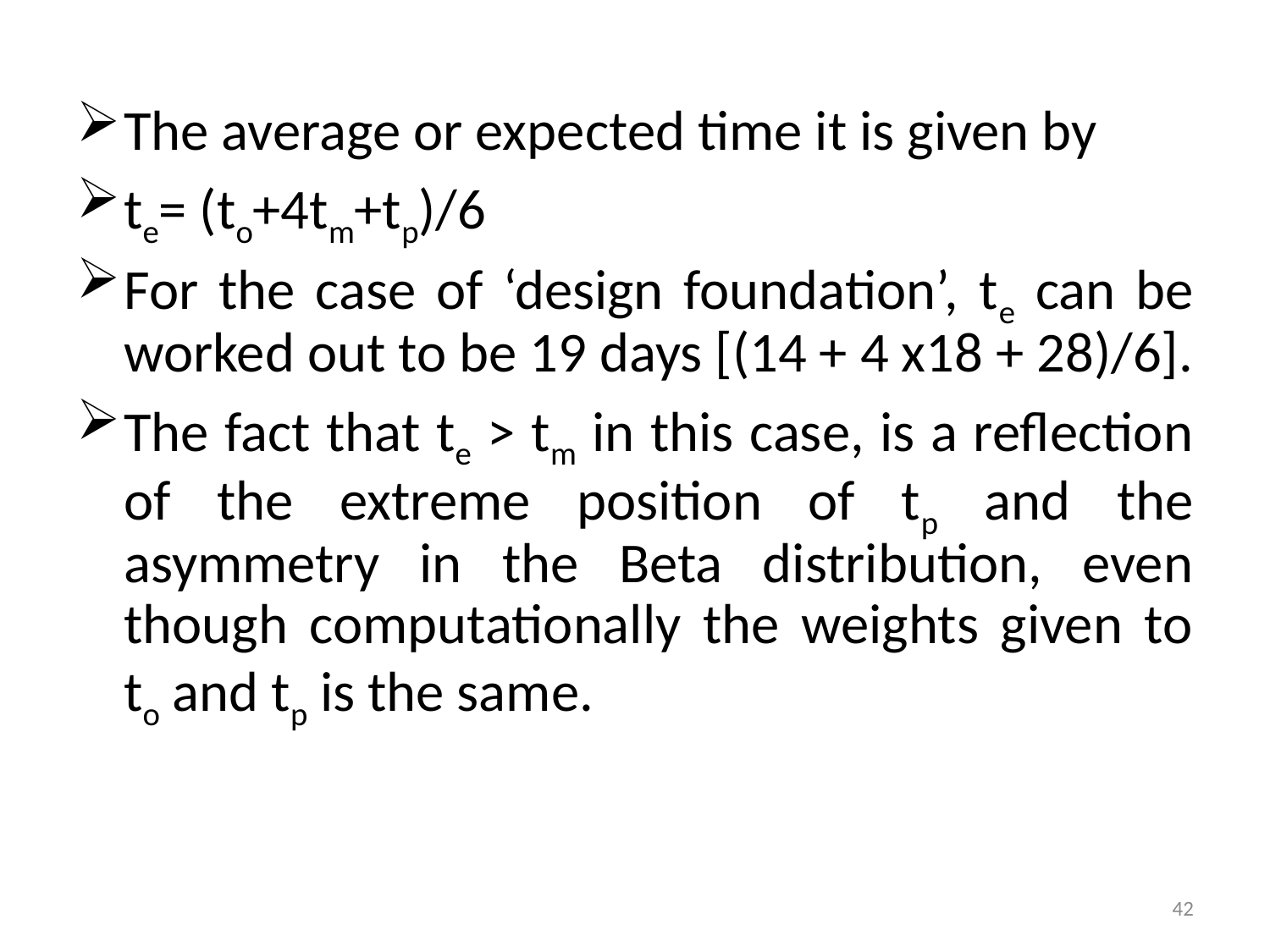

The average or expected time it is given by
te= (to+4tm+tp)/6
For the case of ‘design foundation’, te can be worked out to be 19 days [(14 + 4 x18 + 28)/6].
The fact that te > tm in this case, is a reflection of the extreme position of tp and the asymmetry in the Beta distribution, even though computationally the weights given to to and tp is the same.
42